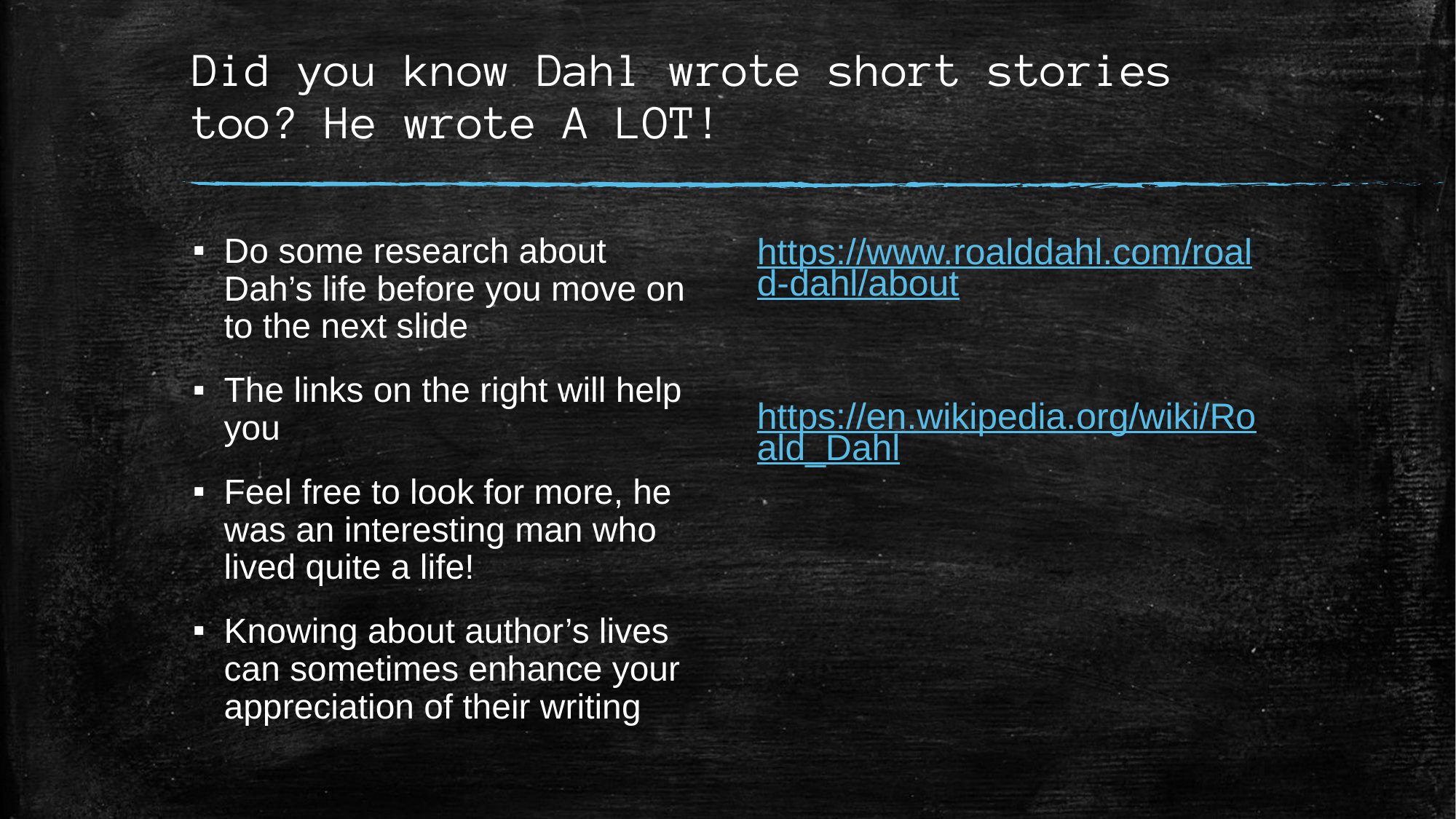

# Did you know Dahl wrote short stories too? He wrote A LOT!
Do some research about Dah’s life before you move on to the next slide
The links on the right will help you
Feel free to look for more, he was an interesting man who lived quite a life!
Knowing about author’s lives can sometimes enhance your appreciation of their writing

https://www.roalddahl.com/roald-dahl/about

https://en.wikipedia.org/wiki/Roald_Dahl